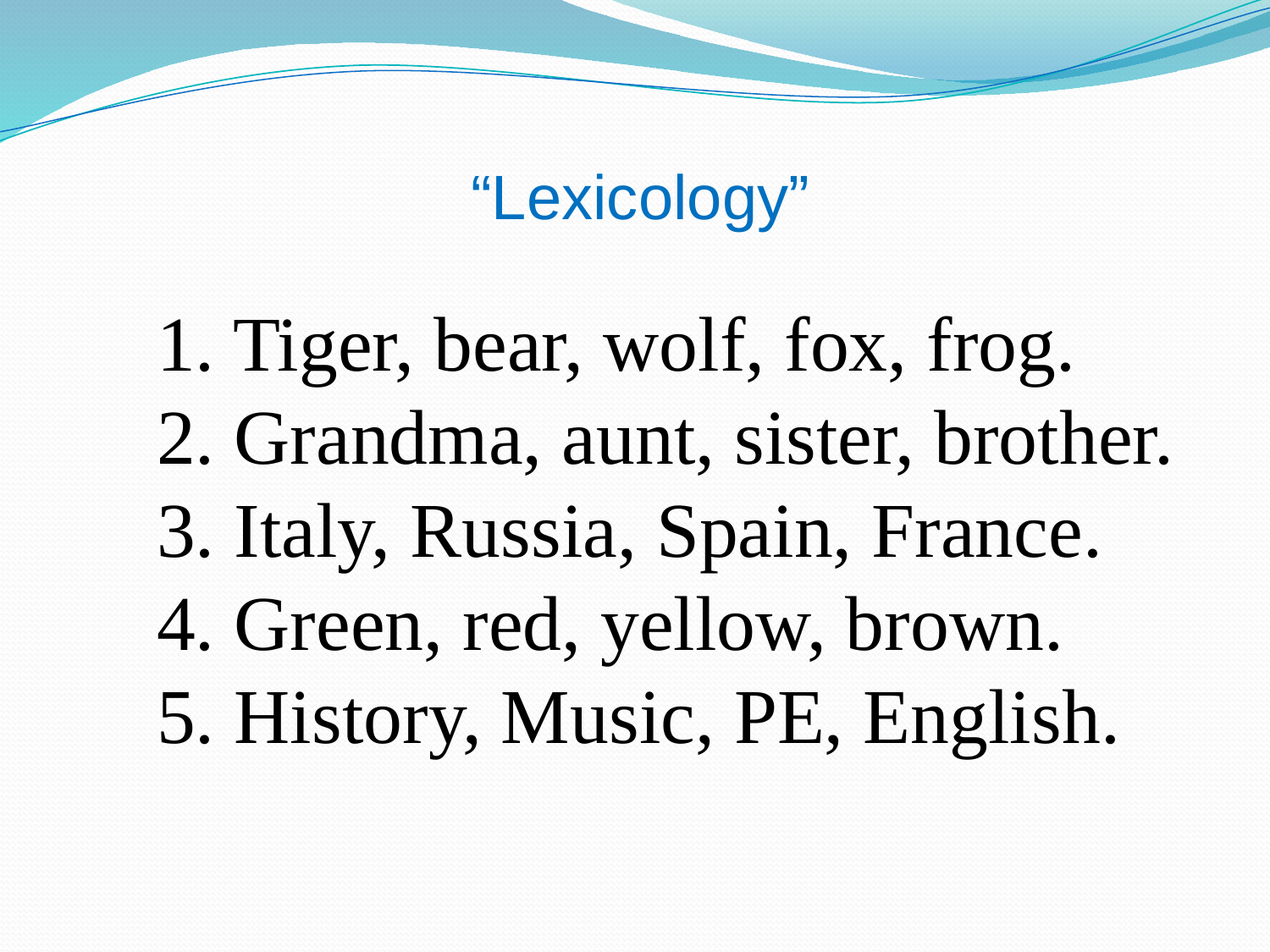

# “Lexicology”
1. Tiger, bear, wolf, fox, frog.
2. Grandma, aunt, sister, brother.
3. Italy, Russia, Spain, France.
4. Green, red, yellow, brown.
5. History, Music, PE, English.